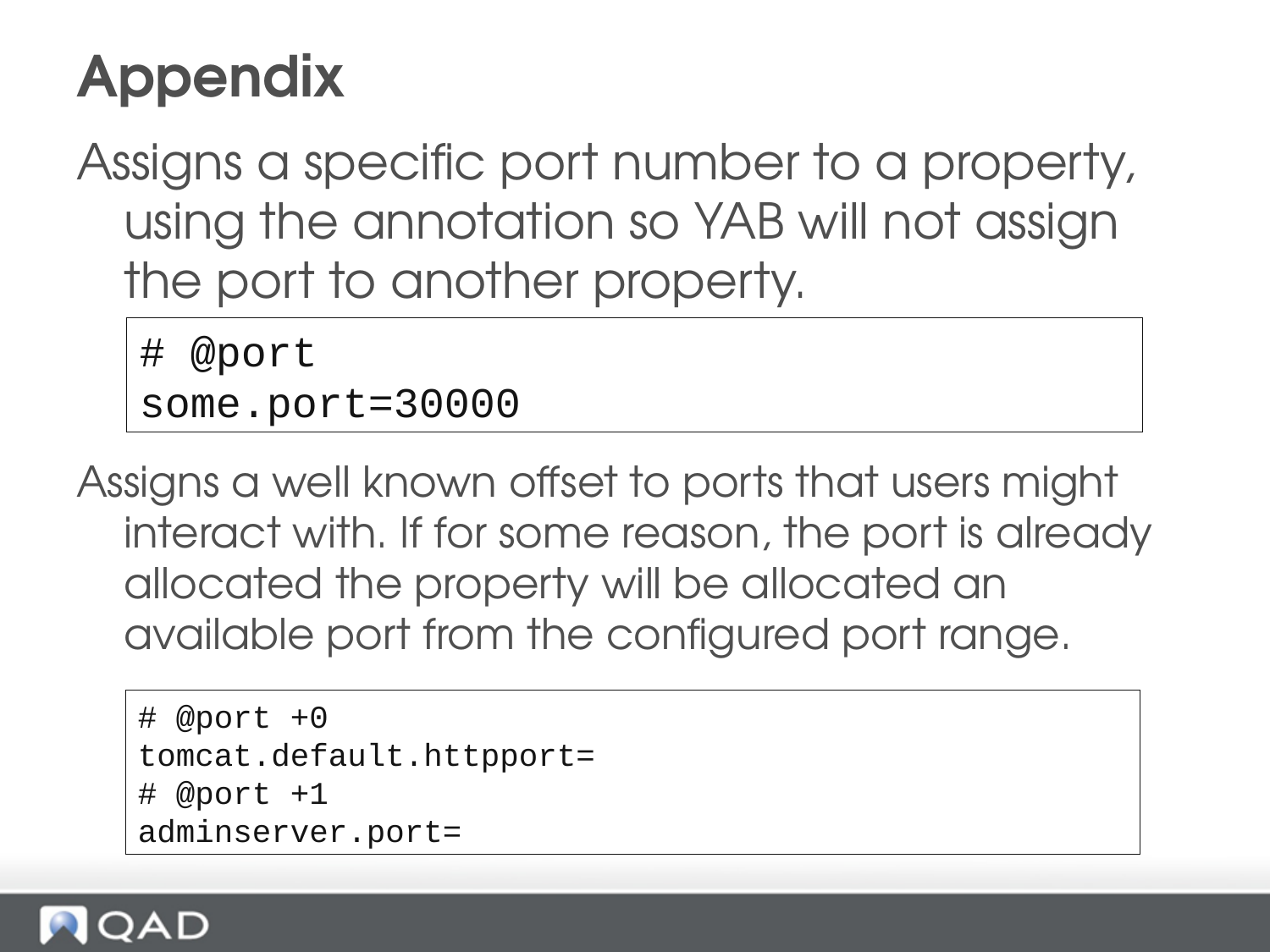

# Appendix
Assigns a specific port number to a property, using the annotation so YAB will not assign the port to another property.

Assigns a well known offset to ports that users might interact with. If for some reason, the port is already allocated the property will be allocated an available port from the configured port range.
# @port
some.port=30000
# @port +0
tomcat.default.httpport=
# @port +1
adminserver.port=